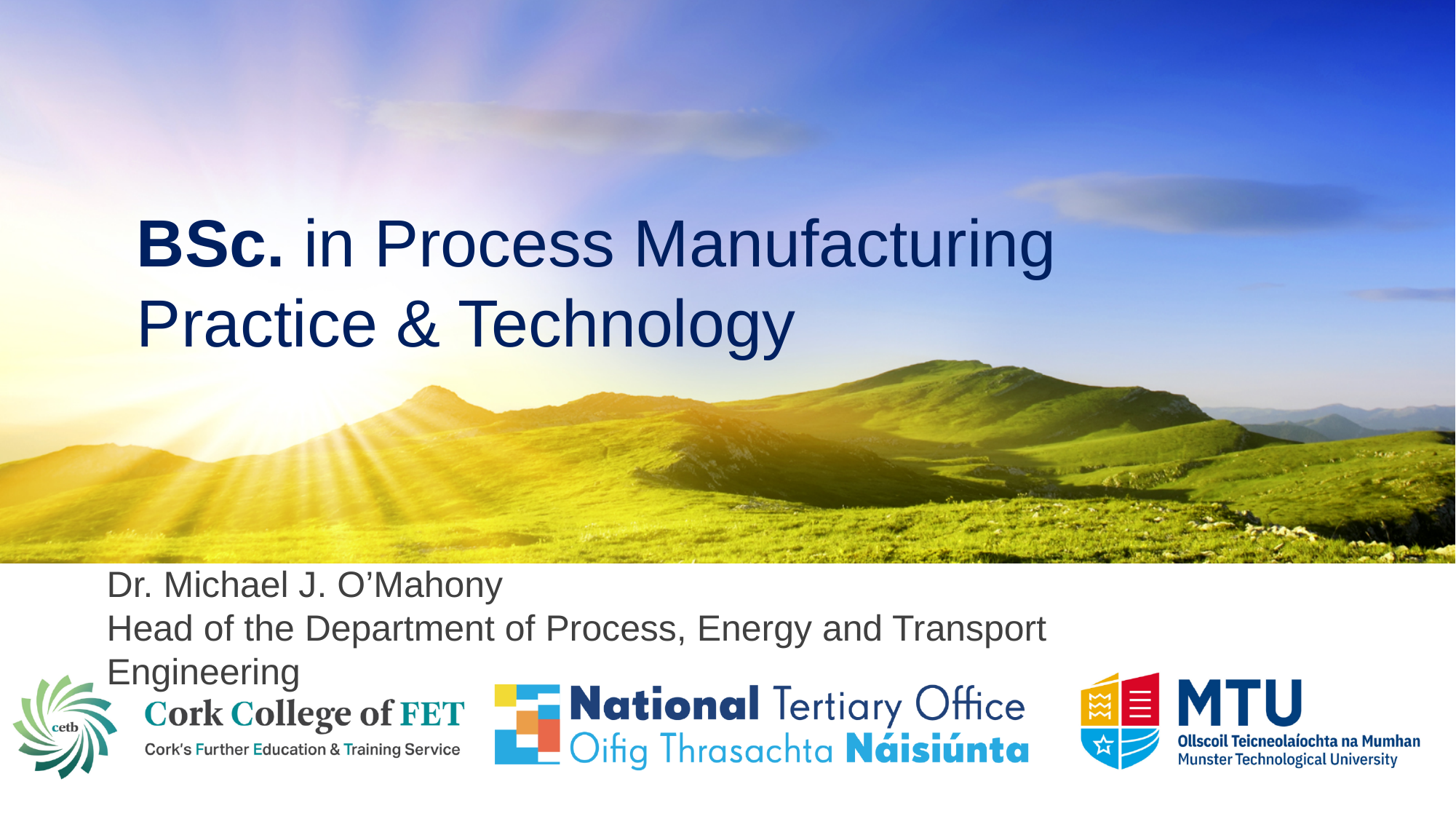

BSc. in Process Manufacturing Practice & Technology
Dr. Michael J. O’Mahony
Head of the Department of Process, Energy and Transport Engineering